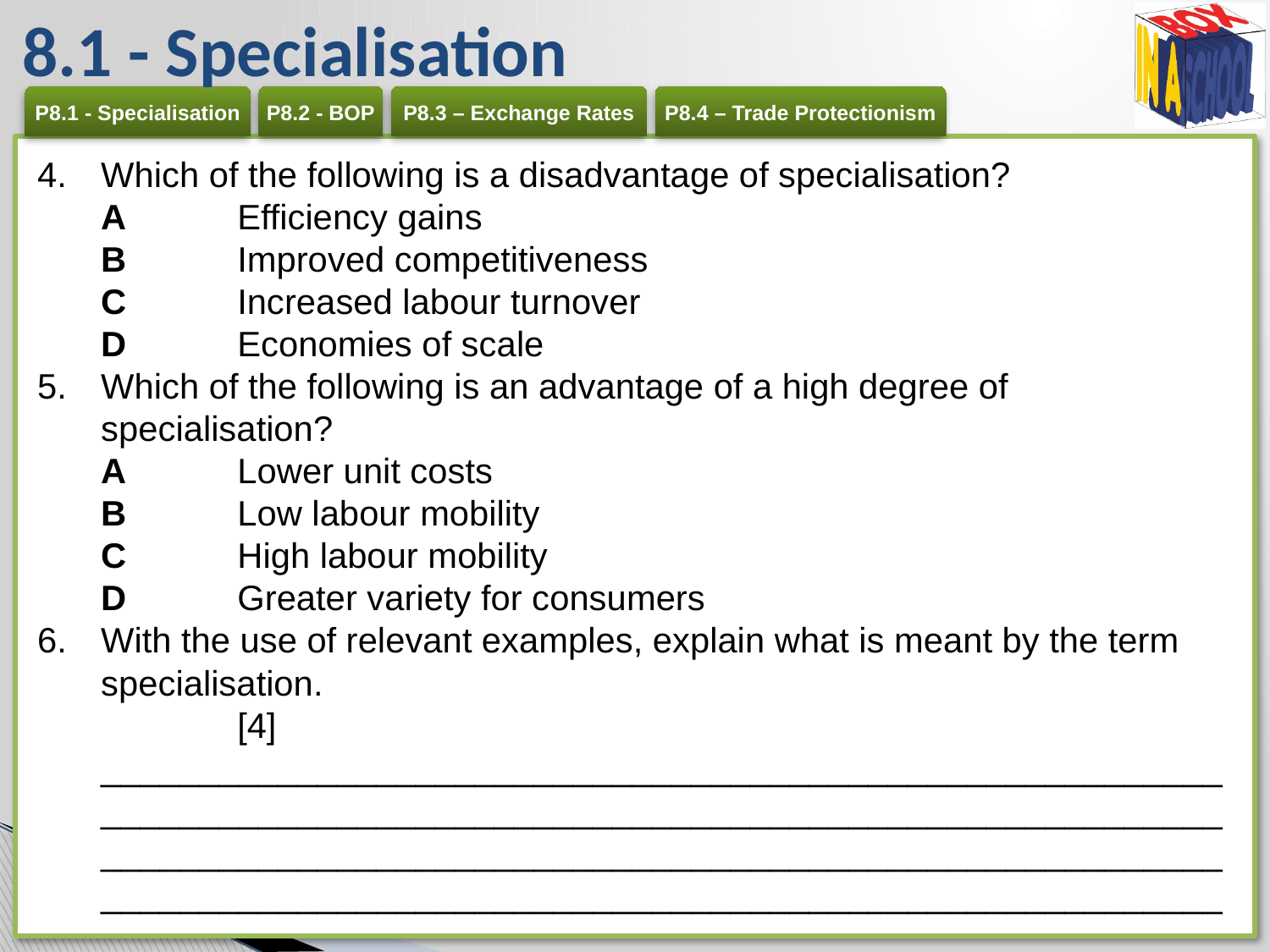

# 8.1 - Specialisation
Which of the following is a disadvantage of specialisation?
A 	Efficiency gains
B 	Improved competitiveness
C 	Increased labour turnover
D 	Economies of scale
Which of the following is an advantage of a high degree of specialisation?
A 	Lower unit costs
B 	Low labour mobility
C 	High labour mobility
D 	Greater variety for consumers
With the use of relevant examples, explain what is meant by the term specialisation. 	[4]
_________________________________________________________ _________________________________________________________ _________________________________________________________ _________________________________________________________ _________________________________________________________